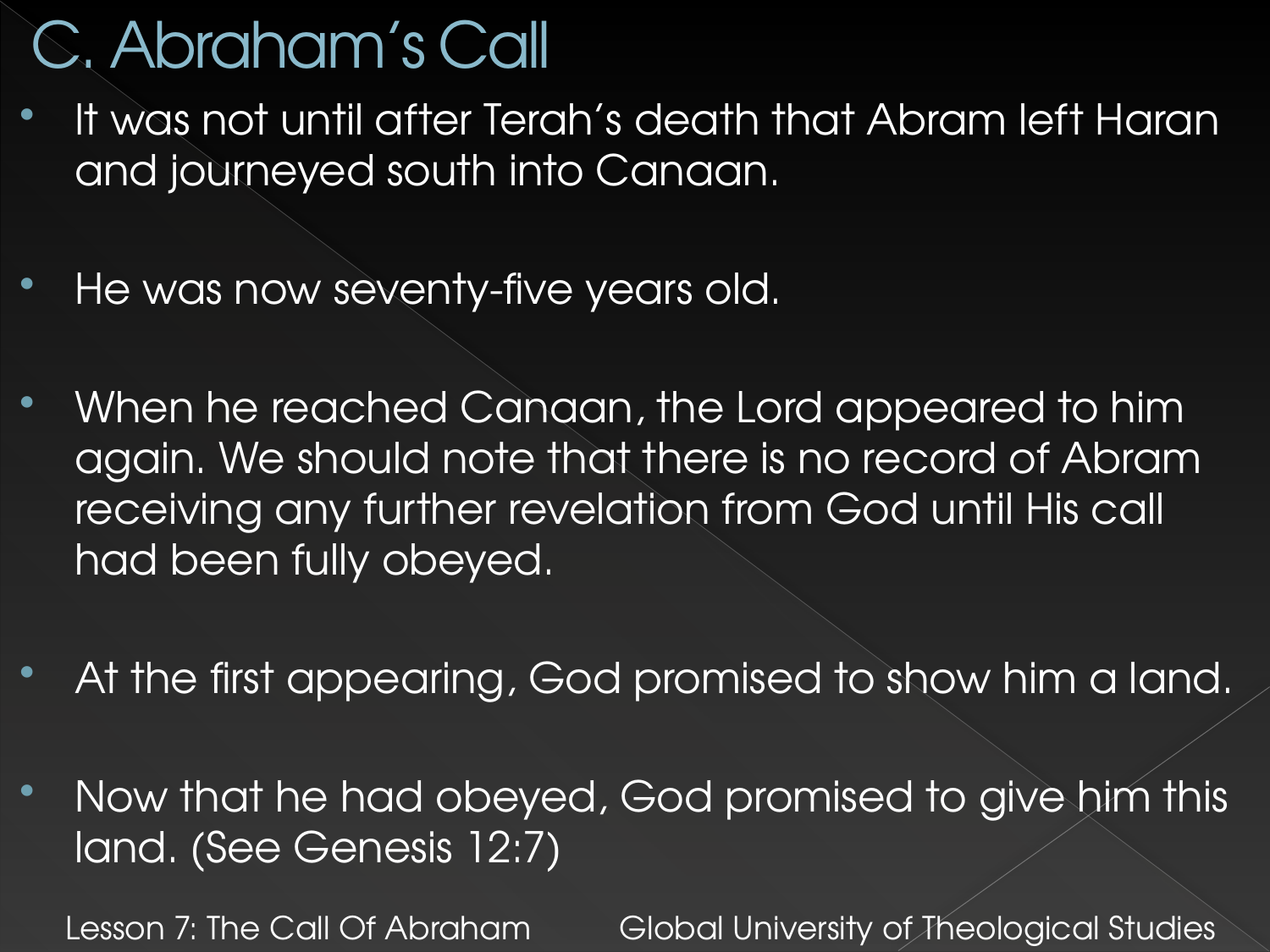

# C. Abraham’s Call
It was not until after Terah’s death that Abram left Haran and journeyed south into Canaan.

He was now seventy-five years old.

When he reached Canaan, the Lord appeared to him again. We should note that there is no record of Abram receiving any further revelation from God until His call had been fully obeyed.

At the first appearing, God promised to show him a land.

Now that he had obeyed, God promised to give him this land. (See Genesis 12:7)
Lesson 7: The Call Of Abraham          Global University of Theological Studies